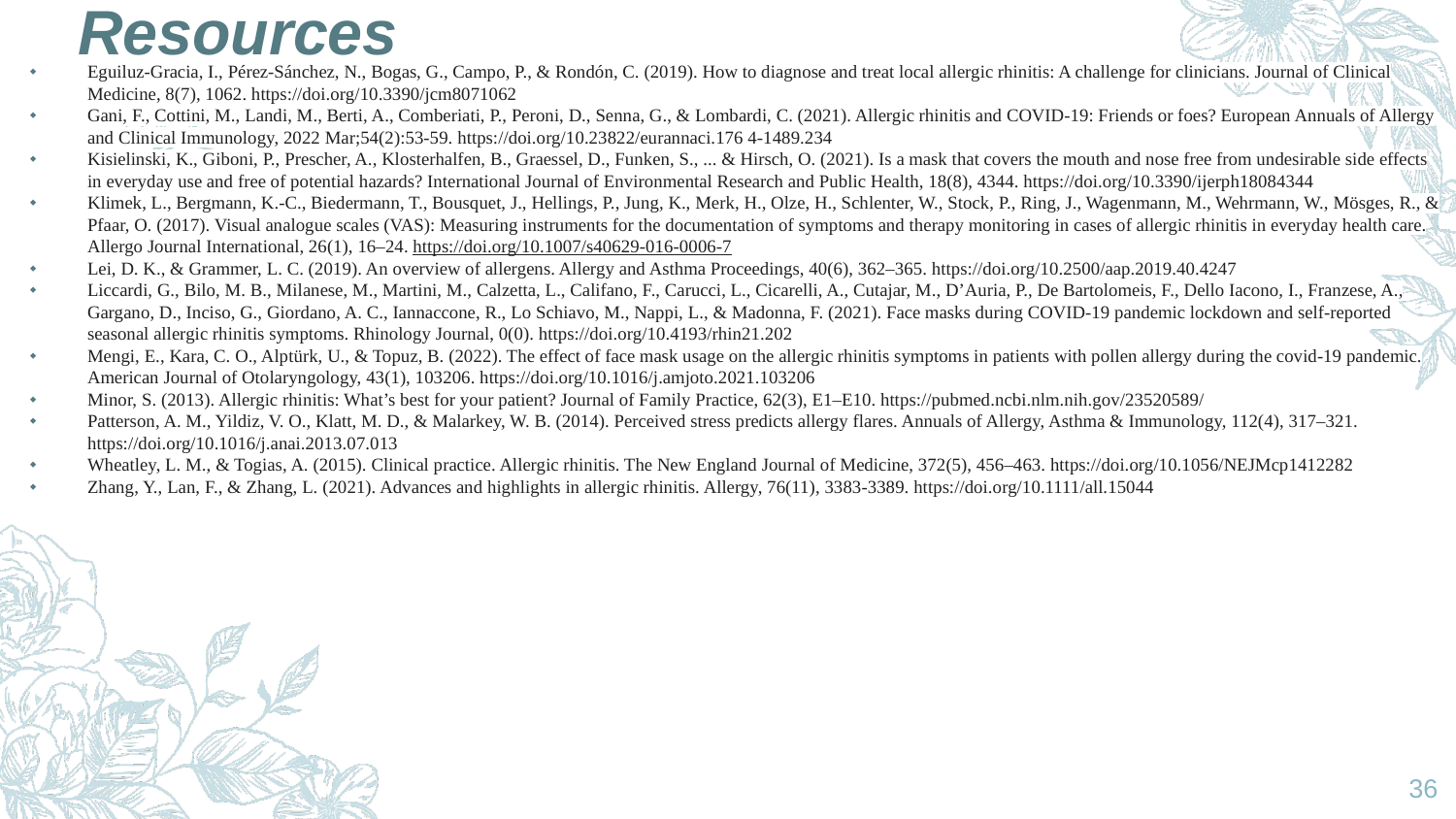

# Resources
Eguiluz-Gracia, I., Pérez-Sánchez, N., Bogas, G., Campo, P., & Rondón, C. (2019). How to diagnose and treat local allergic rhinitis: A challenge for clinicians. Journal of Clinical Medicine, 8(7), 1062. https://doi.org/10.3390/jcm8071062
Gani, F., Cottini, M., Landi, M., Berti, A., Comberiati, P., Peroni, D., Senna, G., & Lombardi, C. (2021). Allergic rhinitis and COVID-19: Friends or foes? European Annuals of Allergy and Clinical Immunology, 2022 Mar;54(2):53-59. https://doi.org/10.23822/eurannaci.176 4-1489.234
Kisielinski, K., Giboni, P., Prescher, A., Klosterhalfen, B., Graessel, D., Funken, S., ... & Hirsch, O. (2021). Is a mask that covers the mouth and nose free from undesirable side effects in everyday use and free of potential hazards? International Journal of Environmental Research and Public Health, 18(8), 4344. https://doi.org/10.3390/ijerph18084344
Klimek, L., Bergmann, K.-C., Biedermann, T., Bousquet, J., Hellings, P., Jung, K., Merk, H., Olze, H., Schlenter, W., Stock, P., Ring, J., Wagenmann, M., Wehrmann, W., Mösges, R., & Pfaar, O. (2017). Visual analogue scales (VAS): Measuring instruments for the documentation of symptoms and therapy monitoring in cases of allergic rhinitis in everyday health care. Allergo Journal International, 26(1), 16–24. https://doi.org/10.1007/s40629-016-0006-7
Lei, D. K., & Grammer, L. C. (2019). An overview of allergens. Allergy and Asthma Proceedings, 40(6), 362–365. https://doi.org/10.2500/aap.2019.40.4247
Liccardi, G., Bilo, M. B., Milanese, M., Martini, M., Calzetta, L., Califano, F., Carucci, L., Cicarelli, A., Cutajar, M., D’Auria, P., De Bartolomeis, F., Dello Iacono, I., Franzese, A., Gargano, D., Inciso, G., Giordano, A. C., Iannaccone, R., Lo Schiavo, M., Nappi, L., & Madonna, F. (2021). Face masks during COVID-19 pandemic lockdown and self-reported seasonal allergic rhinitis symptoms. Rhinology Journal, 0(0). https://doi.org/10.4193/rhin21.202
Mengi, E., Kara, C. O., Alptürk, U., & Topuz, B. (2022). The effect of face mask usage on the allergic rhinitis symptoms in patients with pollen allergy during the covid-19 pandemic. American Journal of Otolaryngology, 43(1), 103206. https://doi.org/10.1016/j.amjoto.2021.103206
Minor, S. (2013). Allergic rhinitis: What’s best for your patient? Journal of Family Practice, 62(3), E1–E10. https://pubmed.ncbi.nlm.nih.gov/23520589/
Patterson, A. M., Yildiz, V. O., Klatt, M. D., & Malarkey, W. B. (2014). Perceived stress predicts allergy flares. Annuals of Allergy, Asthma & Immunology, 112(4), 317–321. https://doi.org/10.1016/j.anai.2013.07.013
Wheatley, L. M., & Togias, A. (2015). Clinical practice. Allergic rhinitis. The New England Journal of Medicine, 372(5), 456–463. https://doi.org/10.1056/NEJMcp1412282
Zhang, Y., Lan, F., & Zhang, L. (2021). Advances and highlights in allergic rhinitis. Allergy, 76(11), 3383-3389. https://doi.org/10.1111/all.15044

36